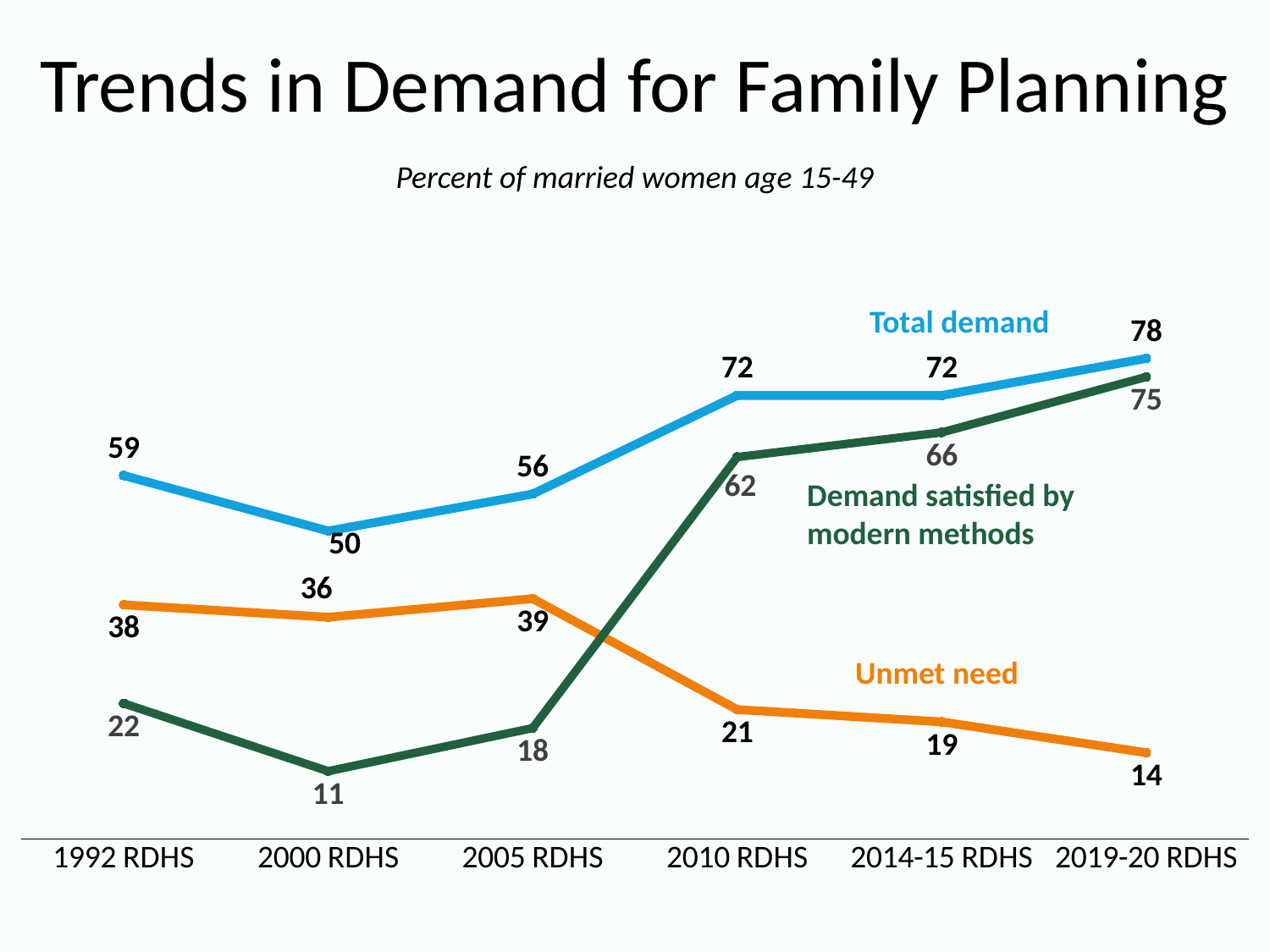

# Trends in Demand for Family Planning
Percent of married women age 15-49

### Chart

| Category | Total demand | Unmet need2 | Demand satisfied |
|---|---|---|---|
| 1992 RDHS | 59.0 | 38.0 | 22.0 |
| 2000 RDHS | 50.0 | 36.0 | 11.0 |
| 2005 RDHS | 56.0 | 39.0 | 18.0 |
| 2010 RDHS | 72.0 | 21.0 | 62.0 |
| 2014-15 RDHS | 72.0 | 19.0 | 66.0 |
| 2019-20 RDHS | 78.0 | 14.0 | 75.0 |
Total demand
Demand satisfied by modern methods
Unmet need